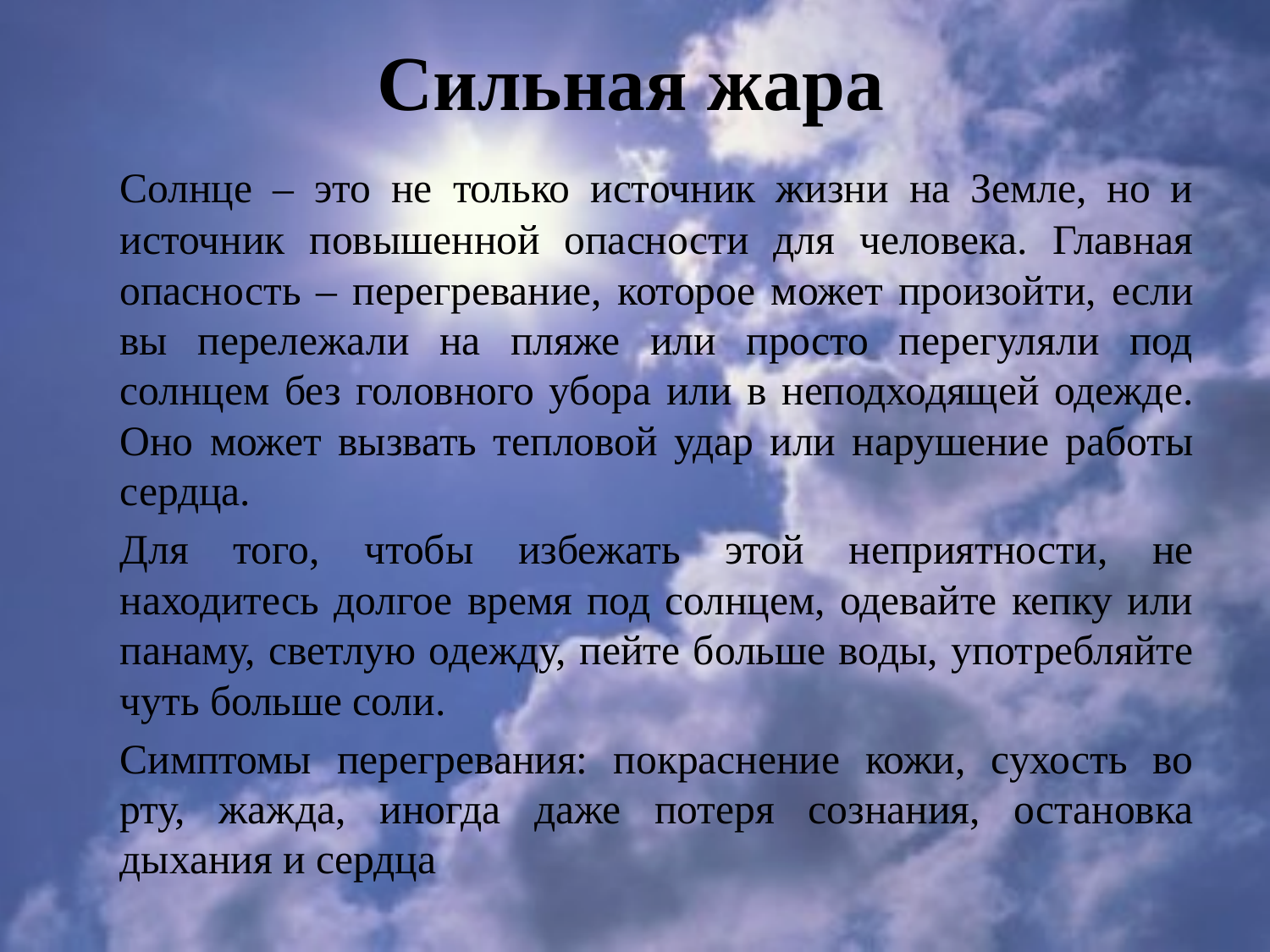

# Сильная жара
		Солнце – это не только источник жизни на Земле, но и источник повышенной опасности для человека. Главная опасность – перегревание, которое может произойти, если вы перележали на пляже или просто перегуляли под солнцем без головного убора или в неподходящей одежде. Оно может вызвать тепловой удар или нарушение работы сердца.
		Для того, чтобы избежать этой неприятности, не находитесь долгое время под солнцем, одевайте кепку или панаму, светлую одежду, пейте больше воды, употребляйте чуть больше соли.
		Симптомы перегревания: покраснение кожи, сухость во рту, жажда, иногда даже потеря сознания, остановка дыхания и сердца